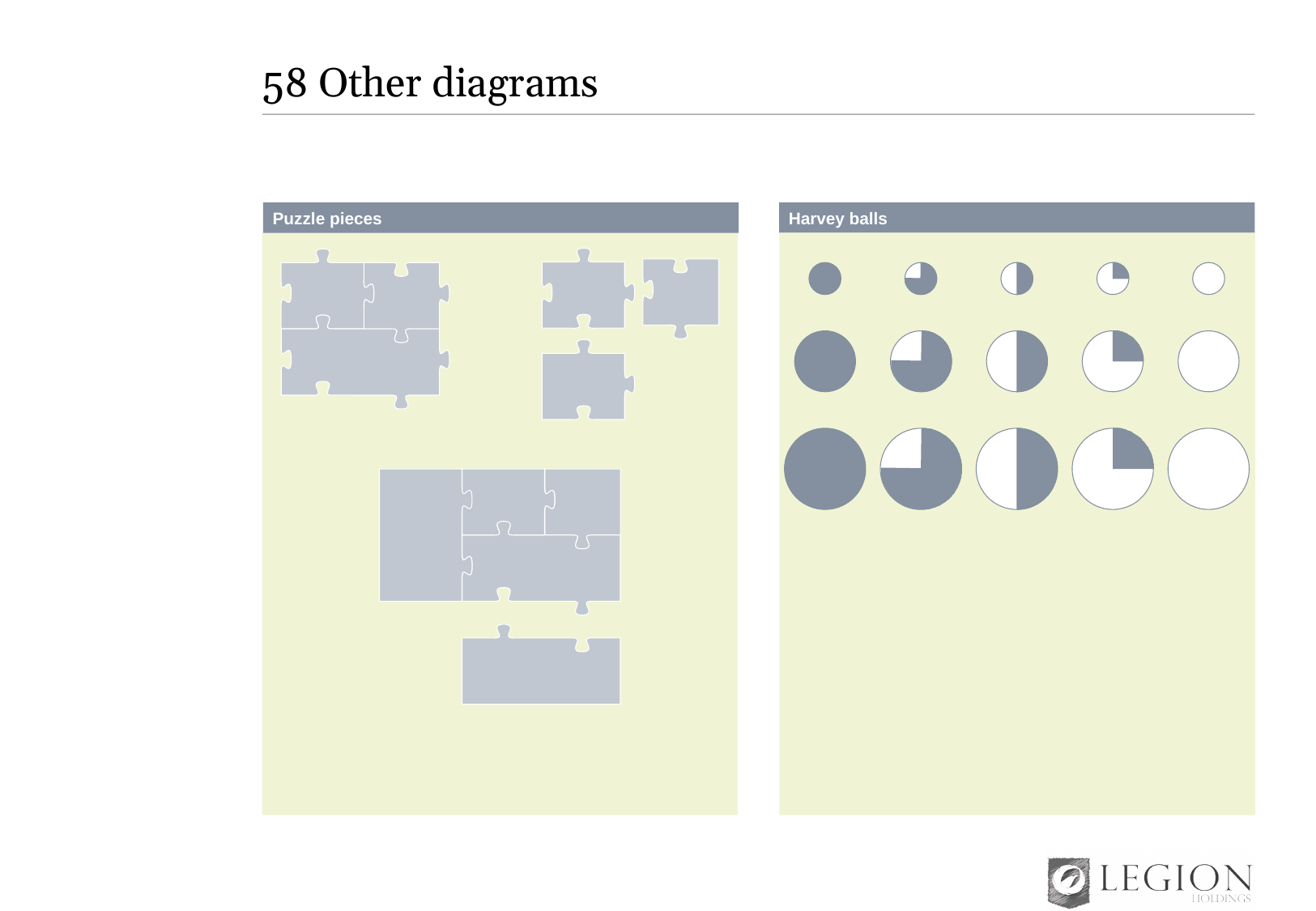

# 58 Other diagrams

Puzzle pieces
Harvey balls